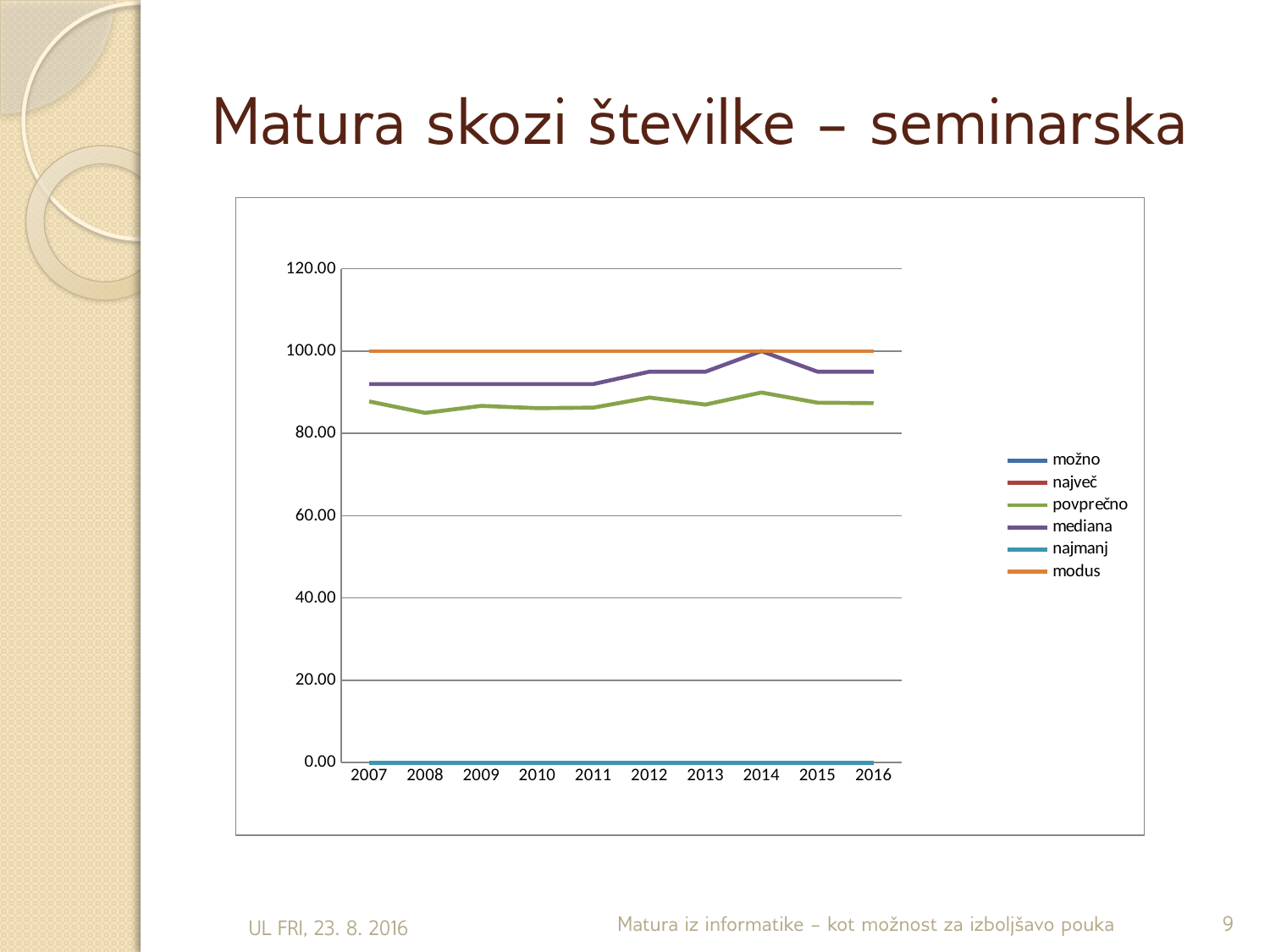

# Matura skozi številke – seminarska

### Chart

| Category | možno | največ | povprečno | mediana | najmanj | modus |
|---|---|---|---|---|---|---|
| 2007.0 | 100.0 | 100.0 | 87.77224199288258 | 92.0 | 0.0 | 100.0 |
| 2008.0 | 100.0 | 100.0 | 84.99270072992698 | 92.0 | 0.0 | 100.0 |
| 2009.0 | 100.0 | 100.0 | 86.69189189189188 | 92.0 | 0.0 | 100.0 |
| 2010.0 | 100.0 | 100.0 | 86.1410256410256 | 92.0 | 0.0 | 100.0 |
| 2011.0 | 100.0 | 100.0 | 86.2641509433962 | 92.0 | 0.0 | 100.0 |
| 2012.0 | 100.0 | 100.0 | 88.7246621621622 | 95.0 | 0.0 | 100.0 |
| 2013.0 | 100.0 | 100.0 | 87.00407608695649 | 95.0 | 0.0 | 100.0 |
| 2014.0 | 100.0 | 100.0 | 89.94631901840489 | 100.0 | 0.0 | 100.0 |
| 2015.0 | 100.0 | 100.0 | 87.46153846153847 | 95.0 | 0.0 | 100.0 |
| 2016.0 | 100.0 | 100.0 | 87.35389610389608 | 95.0 | 0.0 | 100.0 |
Matura iz informatike – kot možnost za izboljšavo pouka
9
UL FRI, 23. 8. 2016